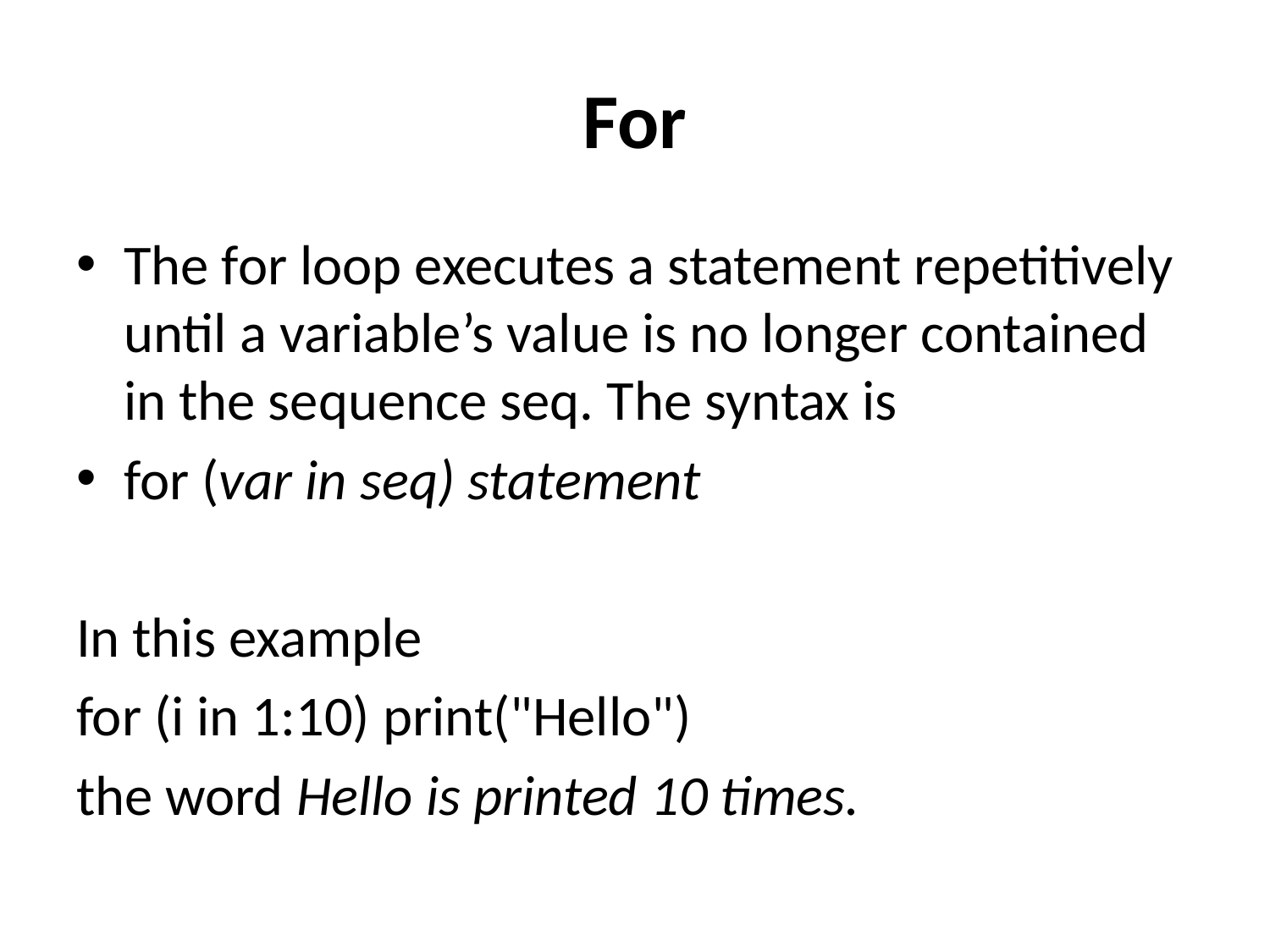

# For
The for loop executes a statement repetitively until a variable’s value is no longer contained in the sequence seq. The syntax is
for (var in seq) statement

In this example
for (i in 1:10) print("Hello")
the word Hello is printed 10 times.